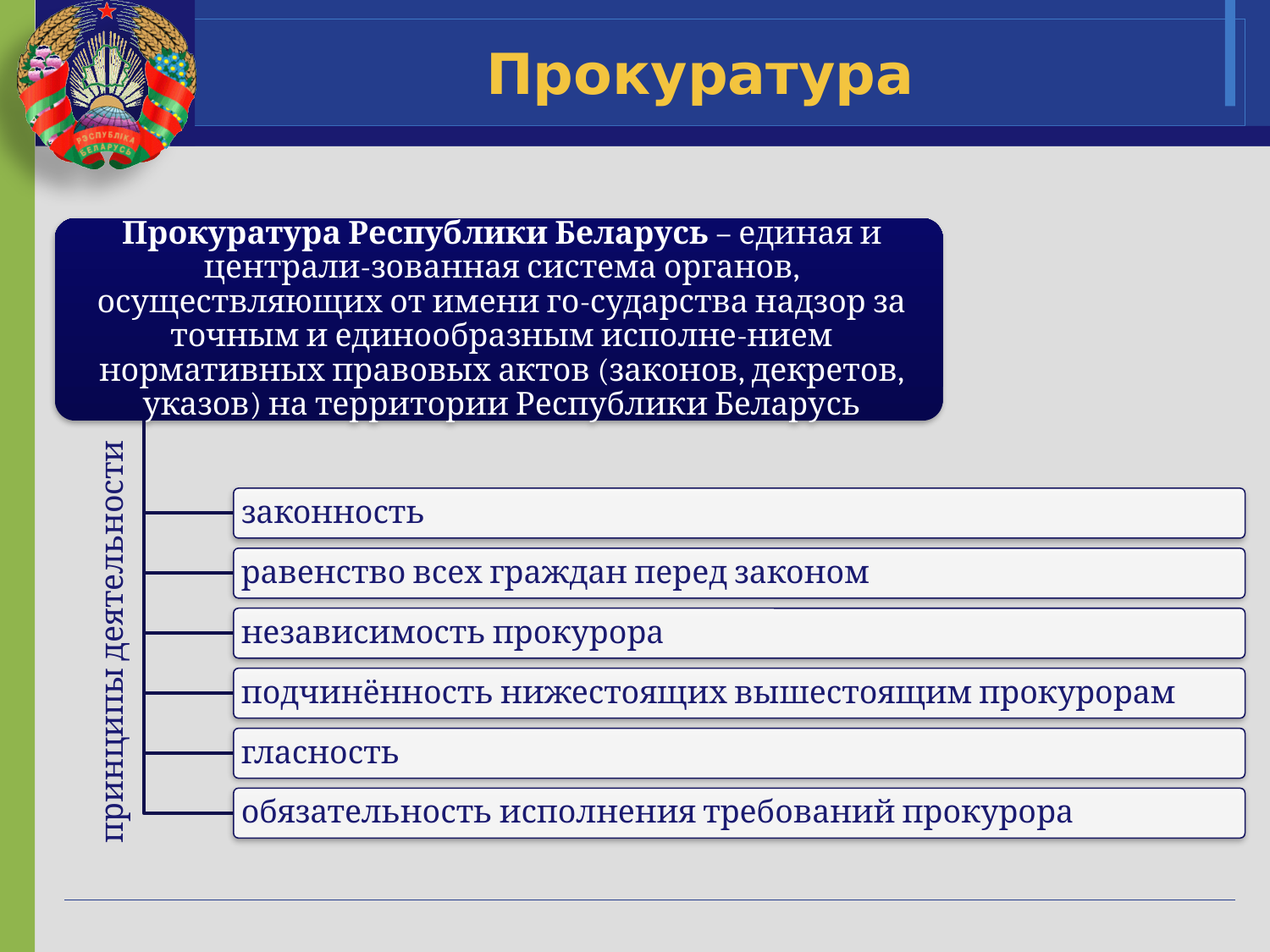

# Прокуратура
Прокуратура Республики Беларусь – единая и централи-зованная система органов, осуществляющих от имени го-сударства надзор за точным и единообразным исполне-нием нормативных правовых актов (законов, декретов, указов) на территории Республики Беларусь
законность
равенство всех граждан перед законом
независимость прокурора
подчинённость нижестоящих вышестоящим прокурорам
гласность
обязательность исполнения требований прокурора
принципы деятельности